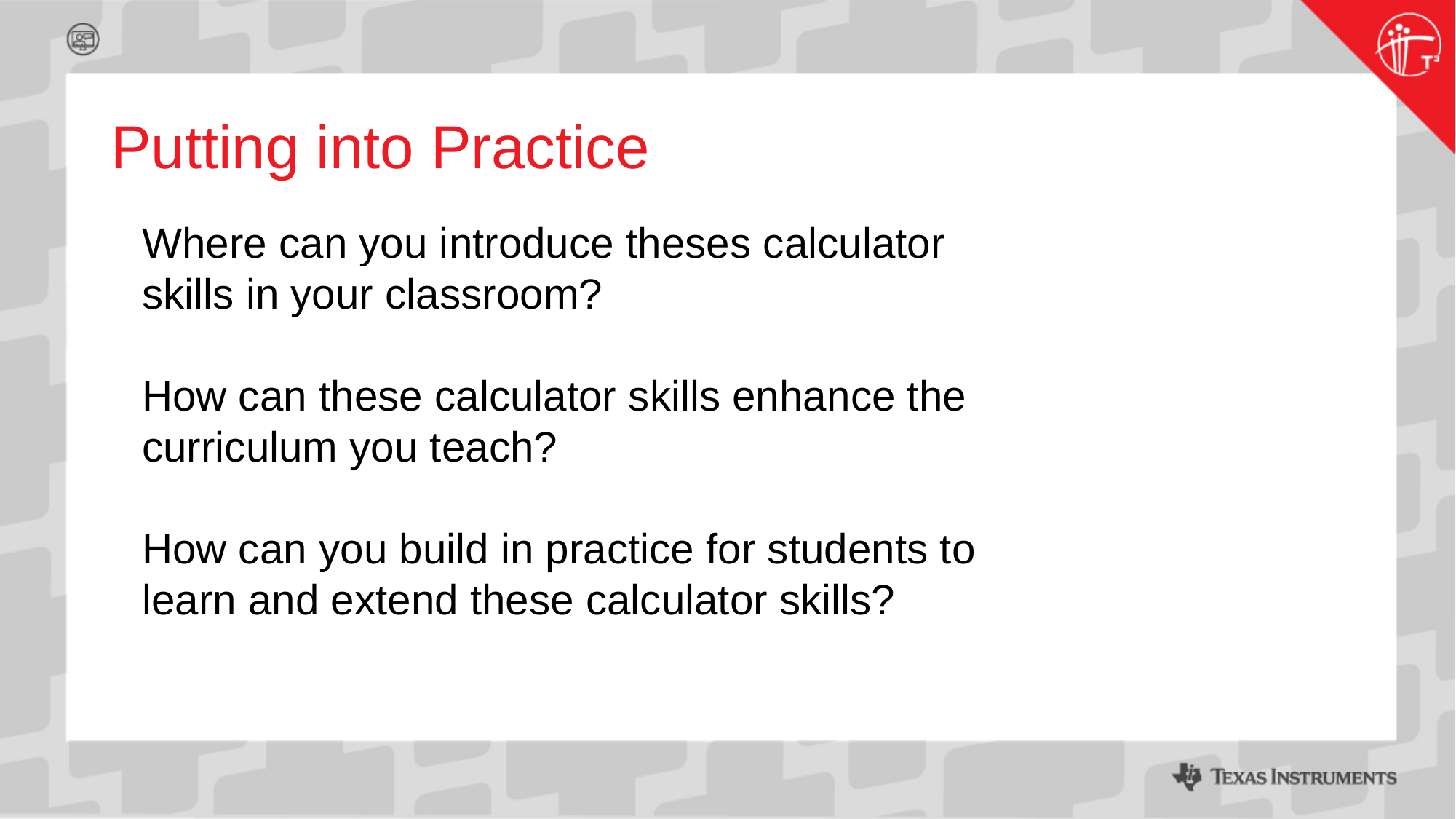

Putting into Practice
Where can you introduce theses calculator skills in your classroom?

How can these calculator skills enhance the curriculum you teach?

How can you build in practice for students to learn and extend these calculator skills?